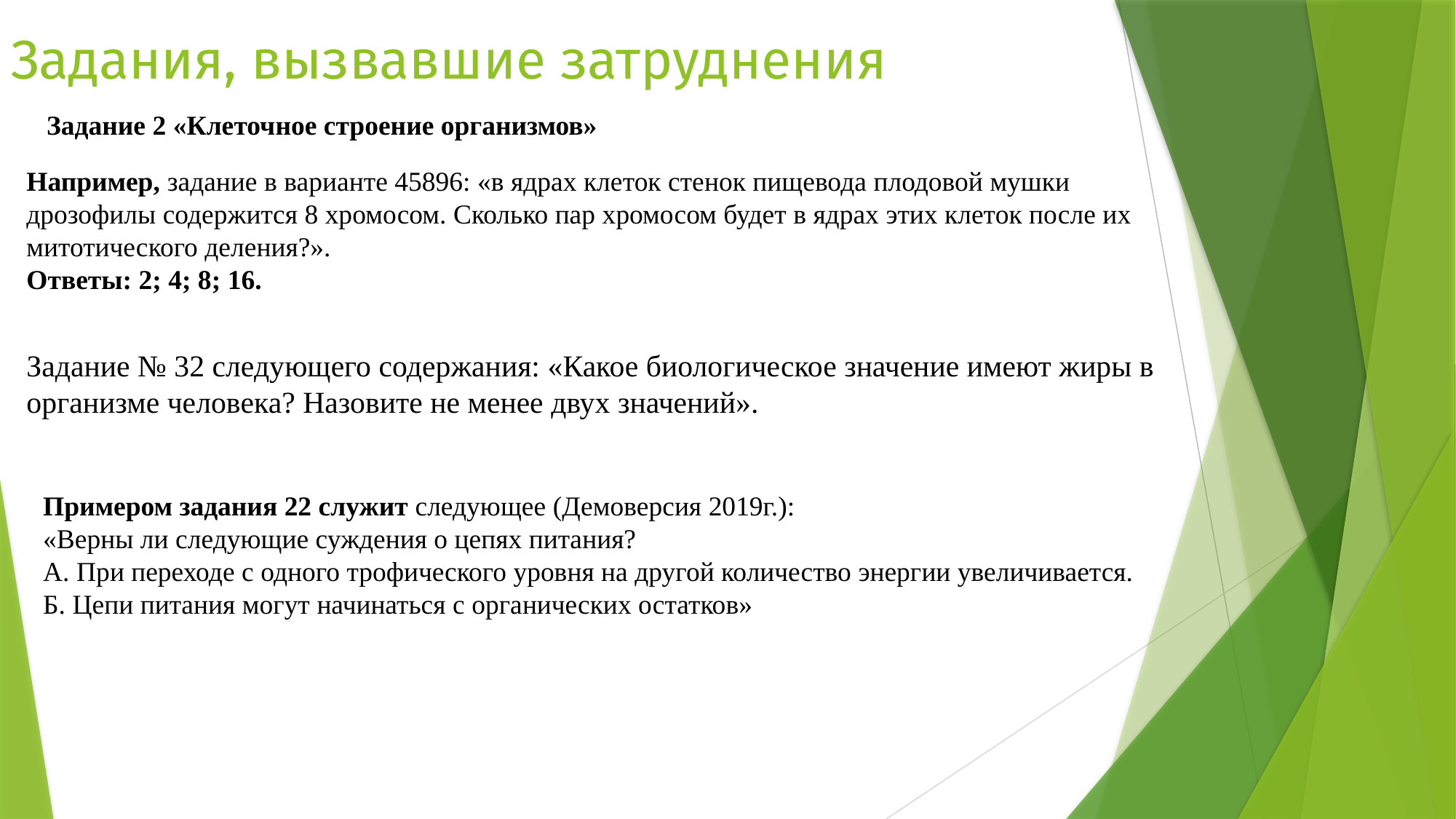

# Задания, вызвавшие затруднения
Задание 2 «Клеточное строение организмов»
Например, задание в варианте 45896: «в ядрах клеток стенок пищевода плодовой мушки дрозофилы содержится 8 хромосом. Сколько пар хромосом будет в ядрах этих клеток после их митотического деления?».
Ответы: 2; 4; 8; 16.

Задание № 32 следующего содержания: «Какое биологическое значение имеют жиры в организме человека? Назовите не менее двух значений».
Примером задания 22 служит следующее (Демоверсия 2019г.):
«Верны ли следующие суждения о цепях питания?
А. При переходе с одного трофического уровня на другой количество энергии увеличивается.
Б. Цепи питания могут начинаться с органических остатков»